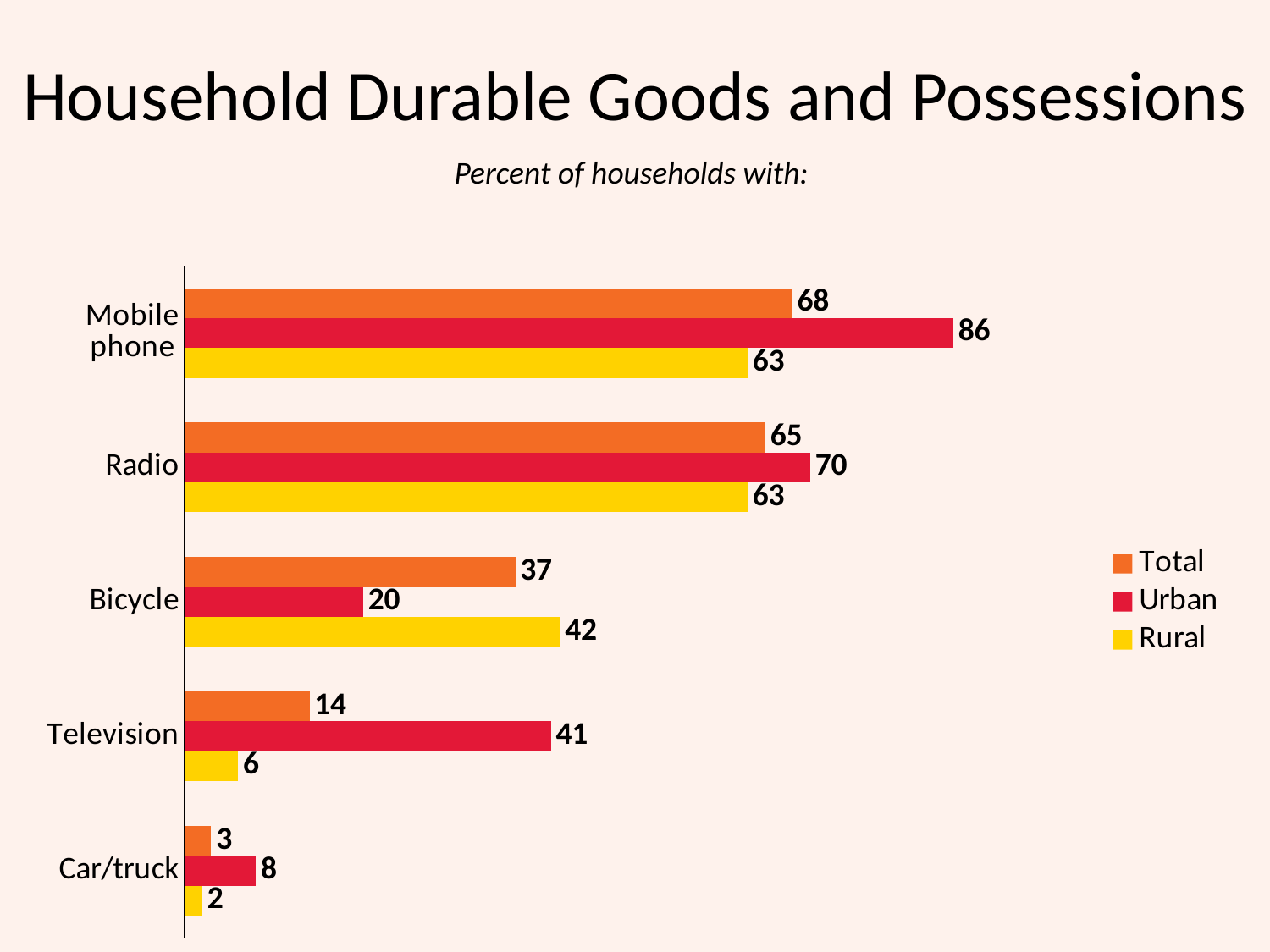

# Household Durable Goods and Possessions
Percent of households with:

### Chart

| Category | Rural | Urban | Total |
|---|---|---|---|
| Car/truck | 2.0 | 8.0 | 3.0 |
| Television | 6.0 | 41.0 | 14.0 |
| Bicycle | 42.0 | 20.0 | 37.0 |
| Radio | 63.0 | 70.0 | 65.0 |
| Mobile phone | 63.0 | 86.0 | 68.0 |